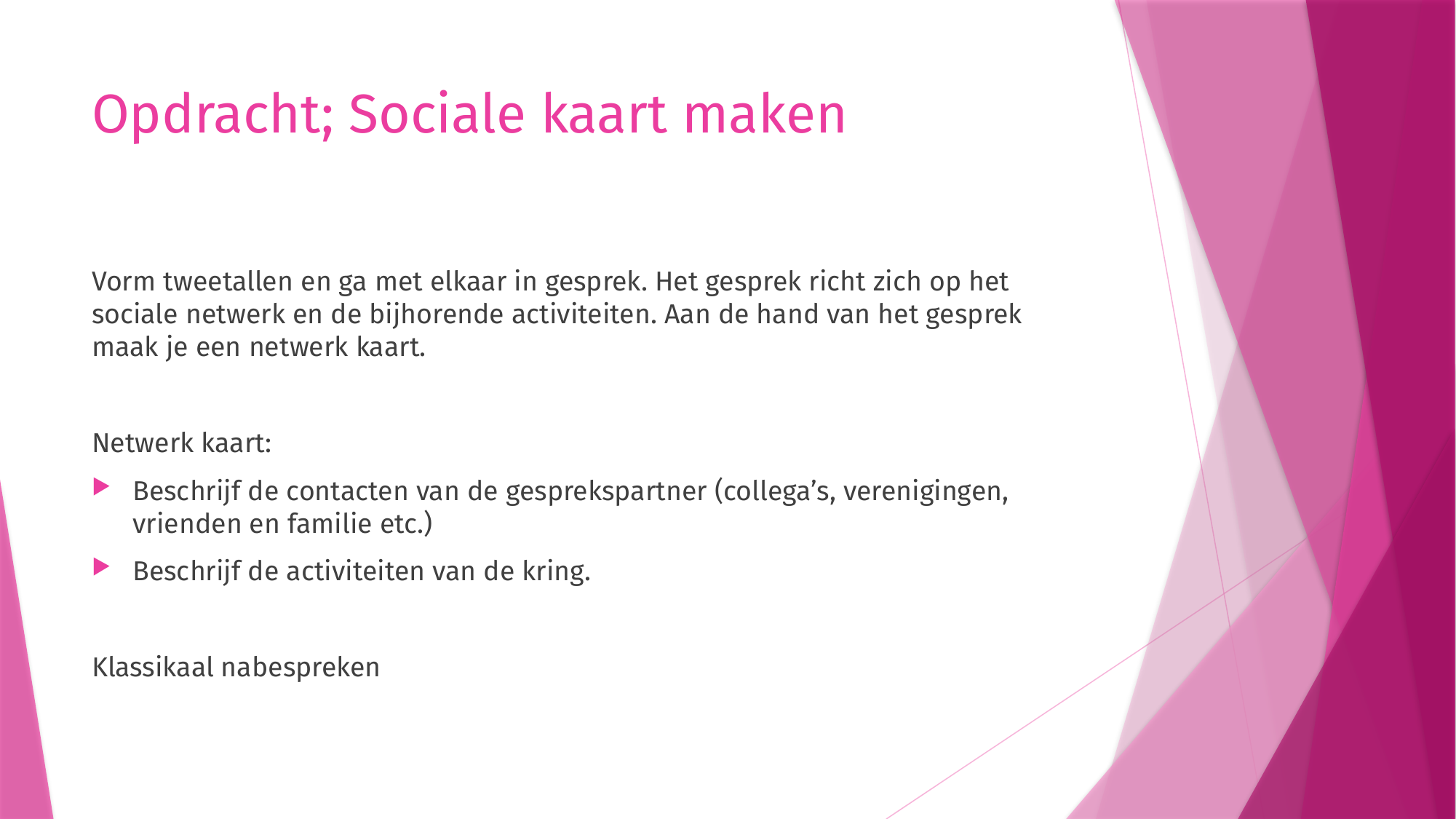

# Opdracht; Sociale kaart maken
Vorm tweetallen en ga met elkaar in gesprek. Het gesprek richt zich op het sociale netwerk en de bijhorende activiteiten. Aan de hand van het gesprek maak je een netwerk kaart.

Netwerk kaart:
Beschrijf de contacten van de gesprekspartner (collega’s, verenigingen, vrienden en familie etc.)
Beschrijf de activiteiten van de kring.

Klassikaal nabespreken